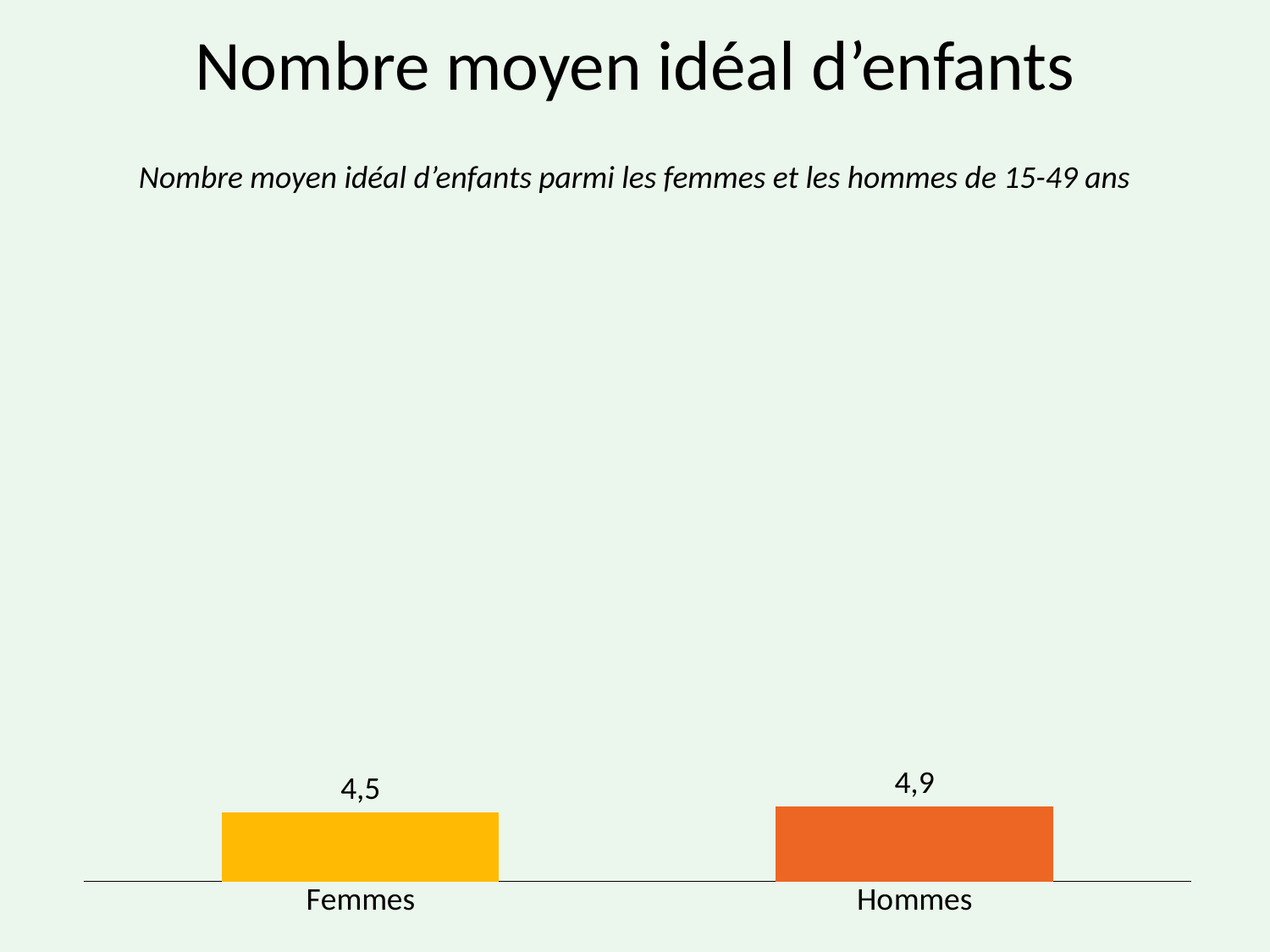

# Nombre moyen idéal d’enfants
Nombre moyen idéal d’enfants parmi les femmes et les hommes de 15-49 ans

### Chart

| Category | Series 1 |
|---|---|
| Femmes | 4.5 |
| Hommes | 4.9 |